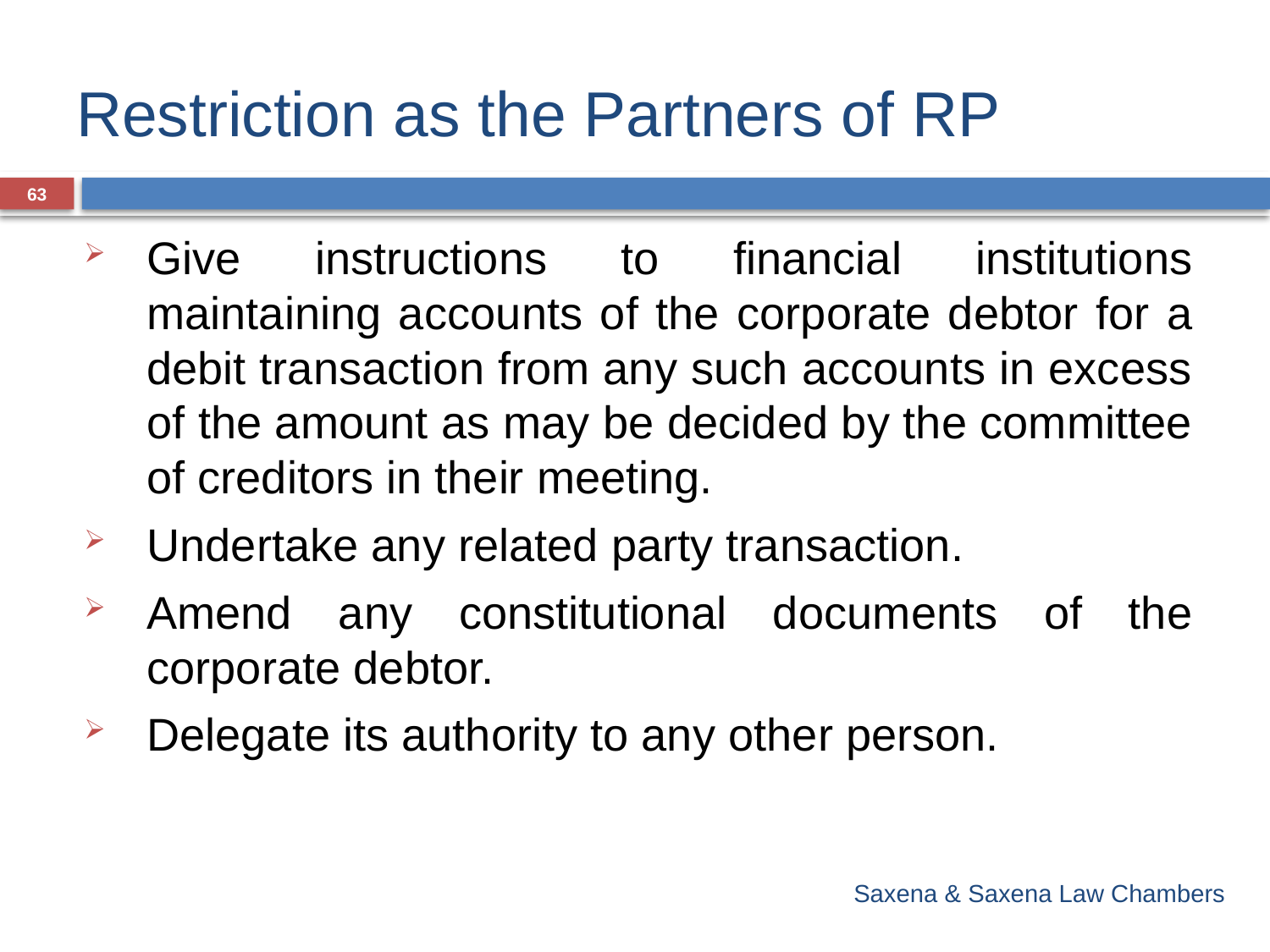

# Restriction as the Partners of RP
63
Give instructions to financial institutions maintaining accounts of the corporate debtor for a debit transaction from any such accounts in excess of the amount as may be decided by the committee of creditors in their meeting.
Undertake any related party transaction.
Amend any constitutional documents of the corporate debtor.
Delegate its authority to any other person.

Saxena & Saxena Law Chambers